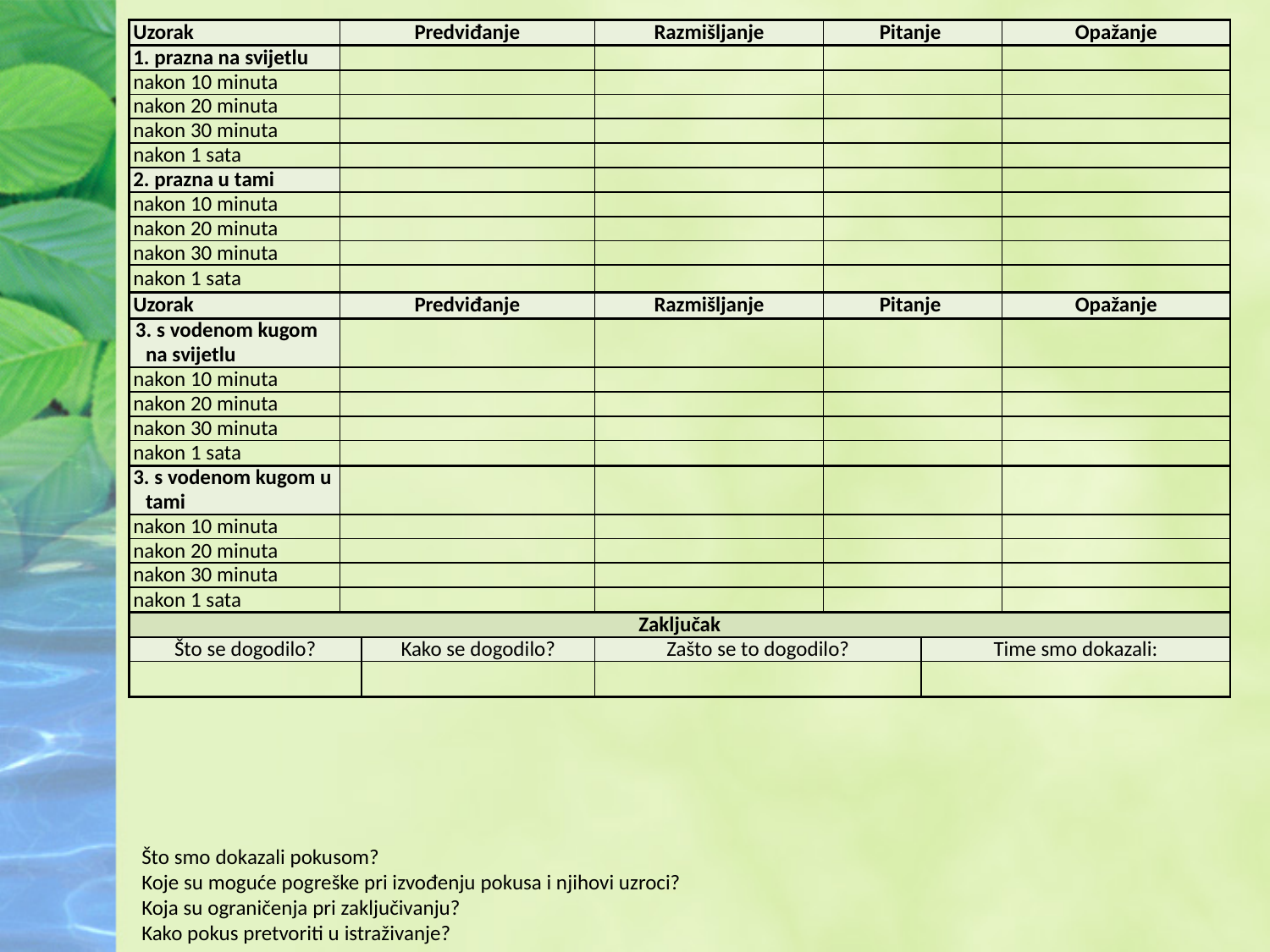

| Uzorak | Predviđanje |  | Razmišljanje | Pitanje |  | Opažanje |
| --- | --- | --- | --- | --- | --- | --- |
| 1. prazna na svijetlu |  |  |  |  |  |  |
| nakon 10 minuta |  |  |  |  |  |  |
| nakon 20 minuta |  |  |  |  |  |  |
| nakon 30 minuta |  |  |  |  |  |  |
| nakon 1 sata |  |  |  |  |  |  |
| 2. prazna u tami |  |  |  |  |  |  |
| nakon 10 minuta |  |  |  |  |  |  |
| nakon 20 minuta |  |  |  |  |  |  |
| nakon 30 minuta |  |  |  |  |  |  |
| nakon 1 sata |  |  |  |  |  |  |
| Uzorak | Predviđanje |  | Razmišljanje | Pitanje |  | Opažanje |
| 3. s vodenom kugom na svijetlu |  |  |  |  |  |  |
| nakon 10 minuta |  |  |  |  |  |  |
| nakon 20 minuta |  |  |  |  |  |  |
| nakon 30 minuta |  |  |  |  |  |  |
| nakon 1 sata |  |  |  |  |  |  |
| 3. s vodenom kugom u tami |  |  |  |  |  |  |
| nakon 10 minuta |  |  |  |  |  |  |
| nakon 20 minuta |  |  |  |  |  |  |
| nakon 30 minuta |  |  |  |  |  |  |
| nakon 1 sata |  |  |  |  |  |  |
| Zaključak |  |  |  |  |  |  |
| Što se dogodilo? |  | Kako se dogodilo? | Zašto se to dogodilo? |  | Time smo dokazali: |  |
|  |  |  |  |  |  |  |
Što smo dokazali pokusom?
Koje su moguće pogreške pri izvođenju pokusa i njihovi uzroci?
Koja su ograničenja pri zaključivanju?
Kako pokus pretvoriti u istraživanje?